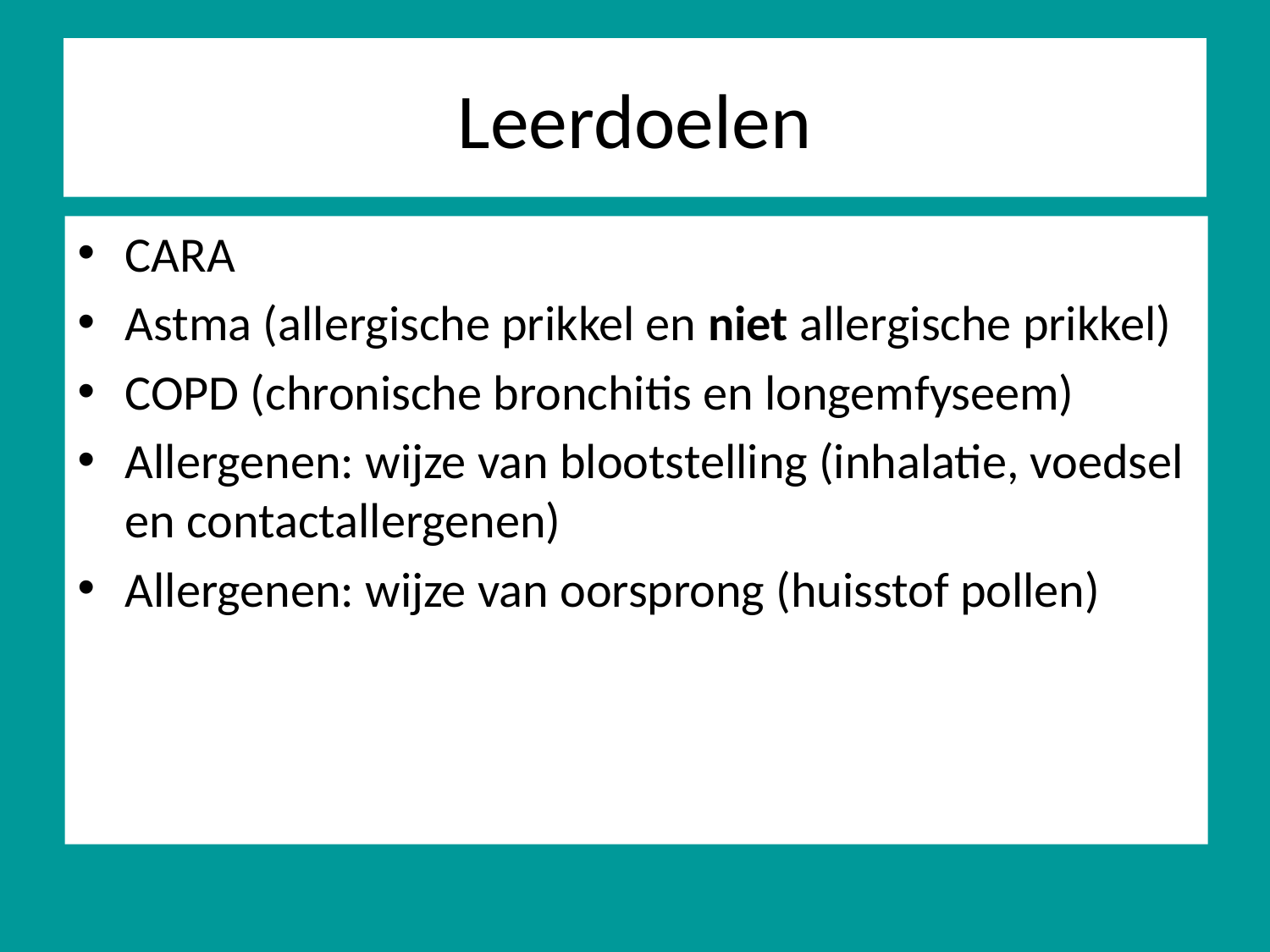

# Leerdoelen
CARA
Astma (allergische prikkel en niet allergische prikkel)
COPD (chronische bronchitis en longemfyseem)
Allergenen: wijze van blootstelling (inhalatie, voedsel en contactallergenen)
Allergenen: wijze van oorsprong (huisstof pollen)